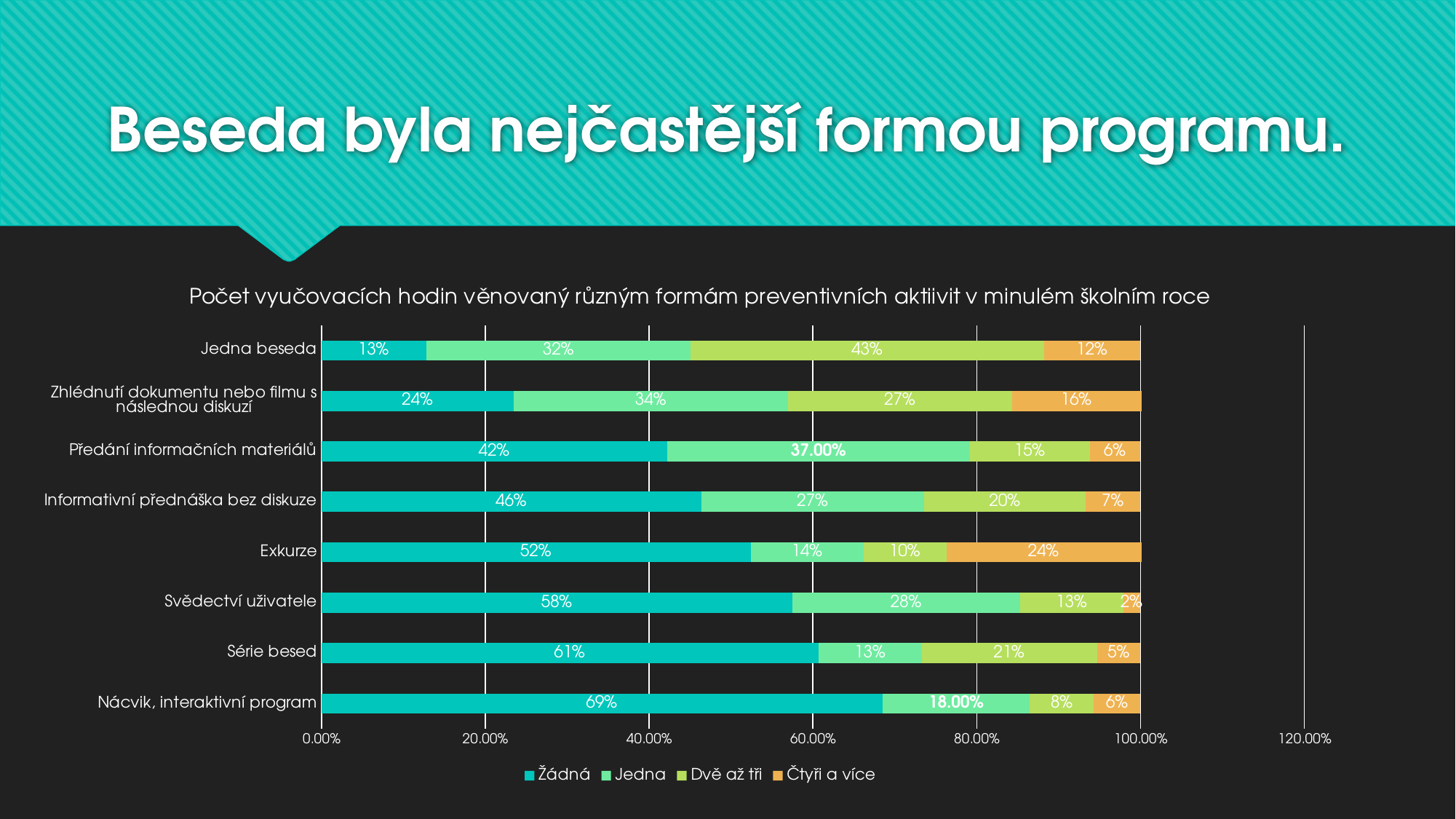

# Beseda byla nejčastější formou programu.

### Chart: Počet vyučovacích hodin věnovaný různým formám preventivních aktiivit v minulém školním roce

| Category | Žádná | Jedna | Dvě až tři | Čtyři a více |
|---|---|---|---|---|
| Nácvik, interaktivní program | 0.685 | 0.18 | 0.078 | 0.057 |
| Série besed | 0.607 | 0.126 | 0.214 | 0.053 |
| Svědectví uživatele | 0.575 | 0.278 | 0.126 | 0.021 |
| Exkurze | 0.524 | 0.138 | 0.101 | 0.238 |
| Informativní přednáška bez diskuze | 0.464 | 0.272 | 0.197 | 0.067 |
| Předání informačních materiálů | 0.422 | 0.37 | 0.146 | 0.062 |
| Zhlédnutí dokumentu nebo filmu s následnou diskuzí | 0.235 | 0.335 | 0.273 | 0.158 |
| Jedna beseda | 0.128 | 0.323 | 0.431 | 0.118 |